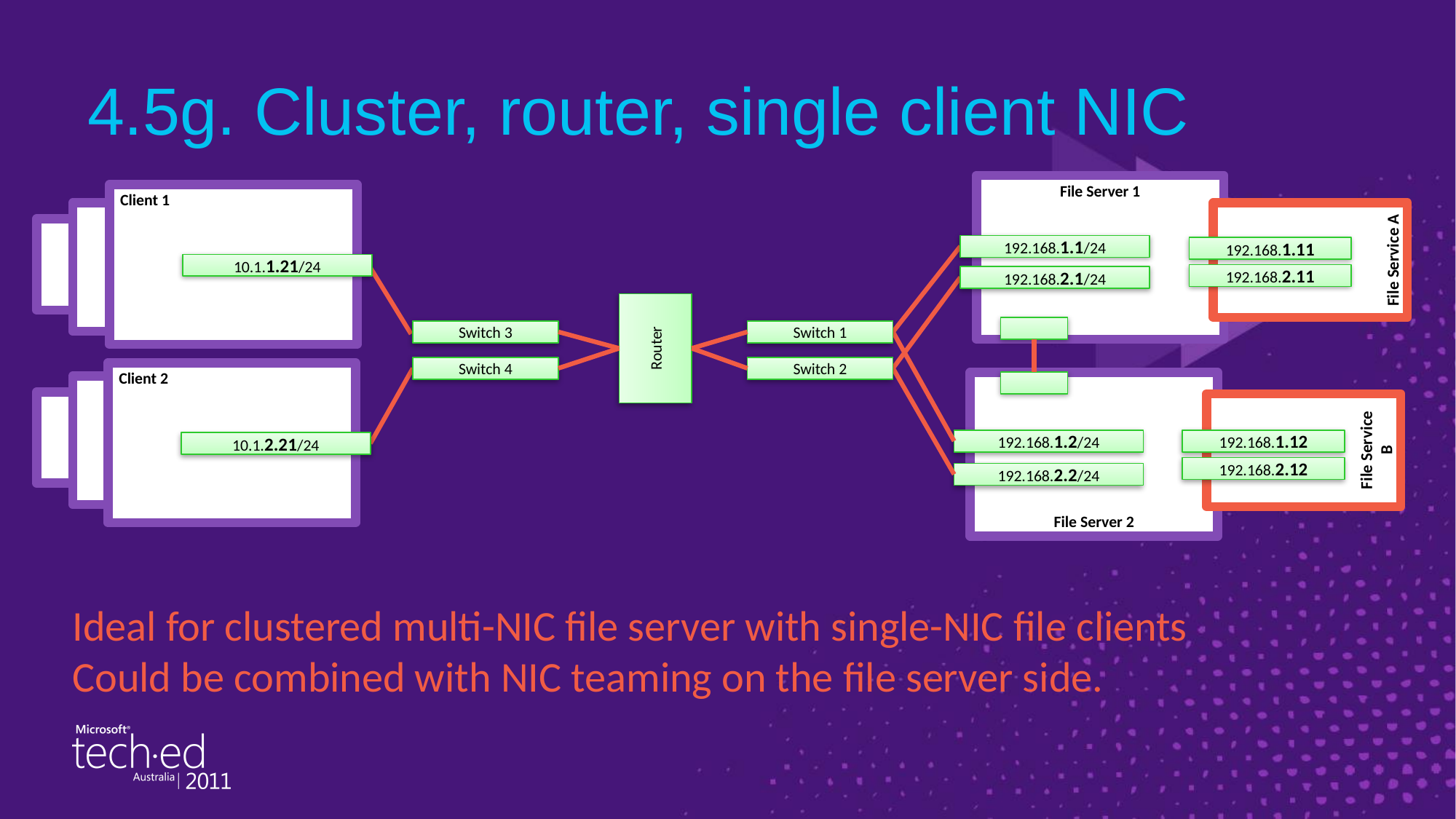

# 4.5g. Cluster, router, single client NIC
File Server 1
Client 1

File Service A

192.168.1.1/24
192.168.1.11
10.1.1.21/24
192.168.2.11
192.168.2.1/24
Router

Switch 3
Switch 1
Switch 4
Switch 2
Client 2

File Server 2

File Service B
192.168.1.12
192.168.1.2/24
10.1.2.21/24
192.168.2.12
192.168.2.2/24
Ideal for clustered multi-NIC file server with single-NIC file clients
Could be combined with NIC teaming on the file server side.